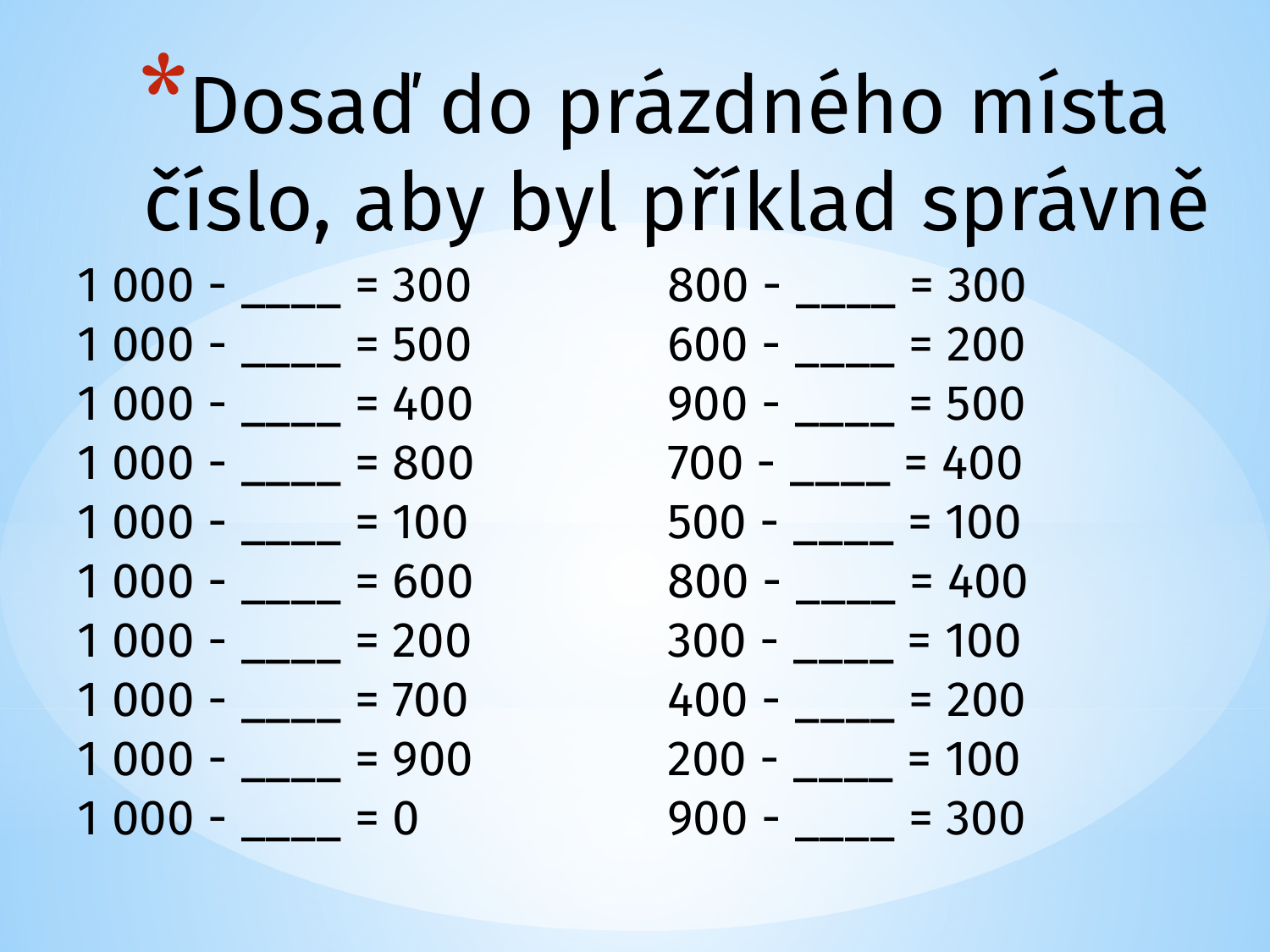

# Dosaď do prázdného místa číslo, aby byl příklad správně
1 000 - ____ = 300
1 000 - ____ = 500
1 000 - ____ = 400
1 000 - ____ = 800
1 000 - ____ = 100
1 000 - ____ = 600
1 000 - ____ = 200
1 000 - ____ = 700
1 000 - ____ = 900
1 000 - ____ = 0

800 - ____ = 300
600 - ____ = 200
900 - ____ = 500
700 - ____ = 400
500 - ____ = 100
800 - ____ = 400
300 - ____ = 100
400 - ____ = 200
200 - ____ = 100
900 - ____ = 300